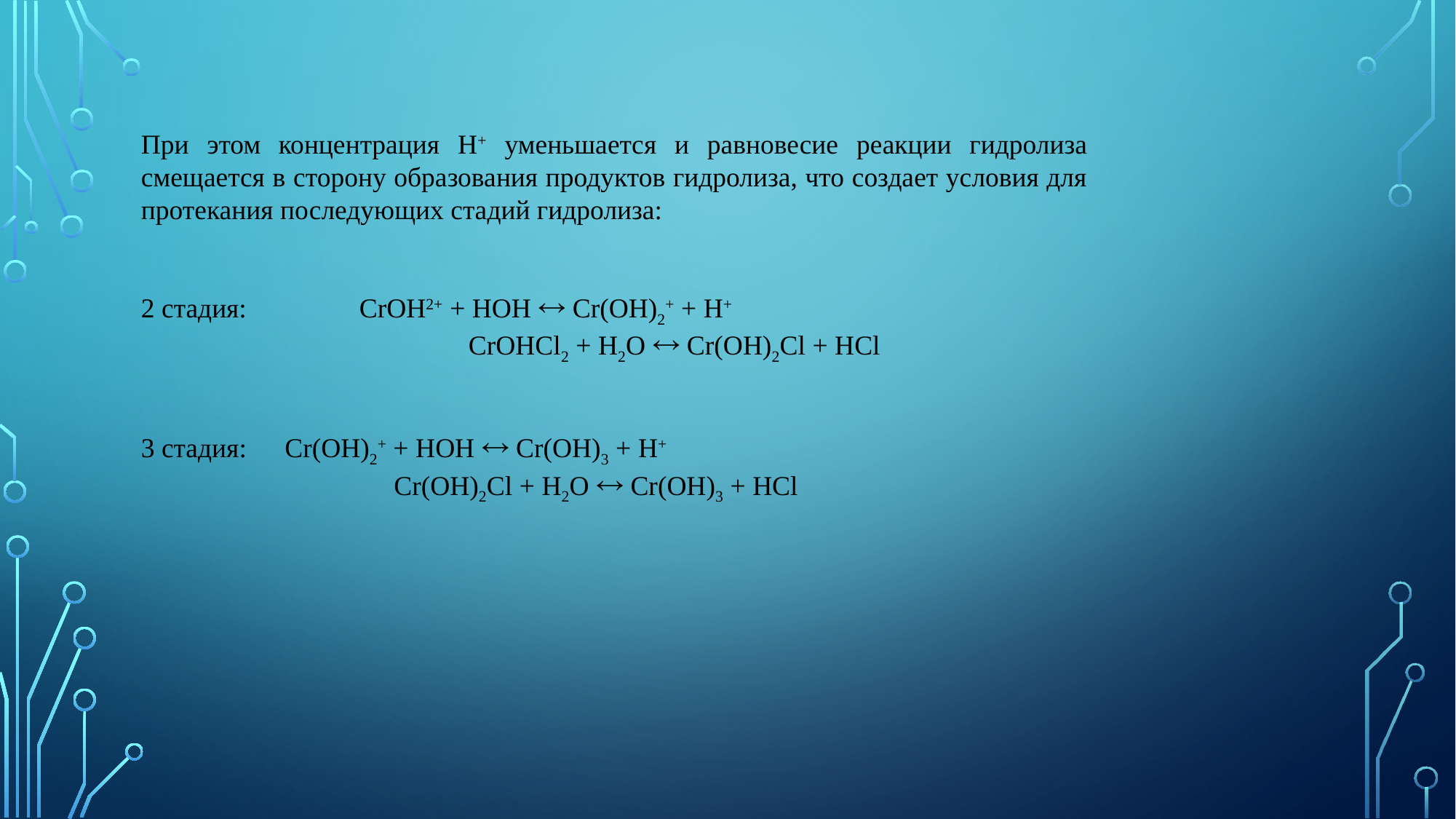

При этом концентрация Н+ уменьшается и равновесие реакции гидролиза смещается в сторону образования продуктов гидролиза, что создает условия для протекания последующих стадий гидролиза:

2 стадия: 	CrOH2+ + HOH ↔ Cr(OH)2+ + H+
			CrOHCl2 + H2O ↔ Cr(OH)2Cl + HCl

3 стадия:	     Сr(OH)2+ + HOH ↔ Cr(OH)3 + H+
		     Cr(OH)2Cl + H2O ↔ Cr(OH)3 + HCl